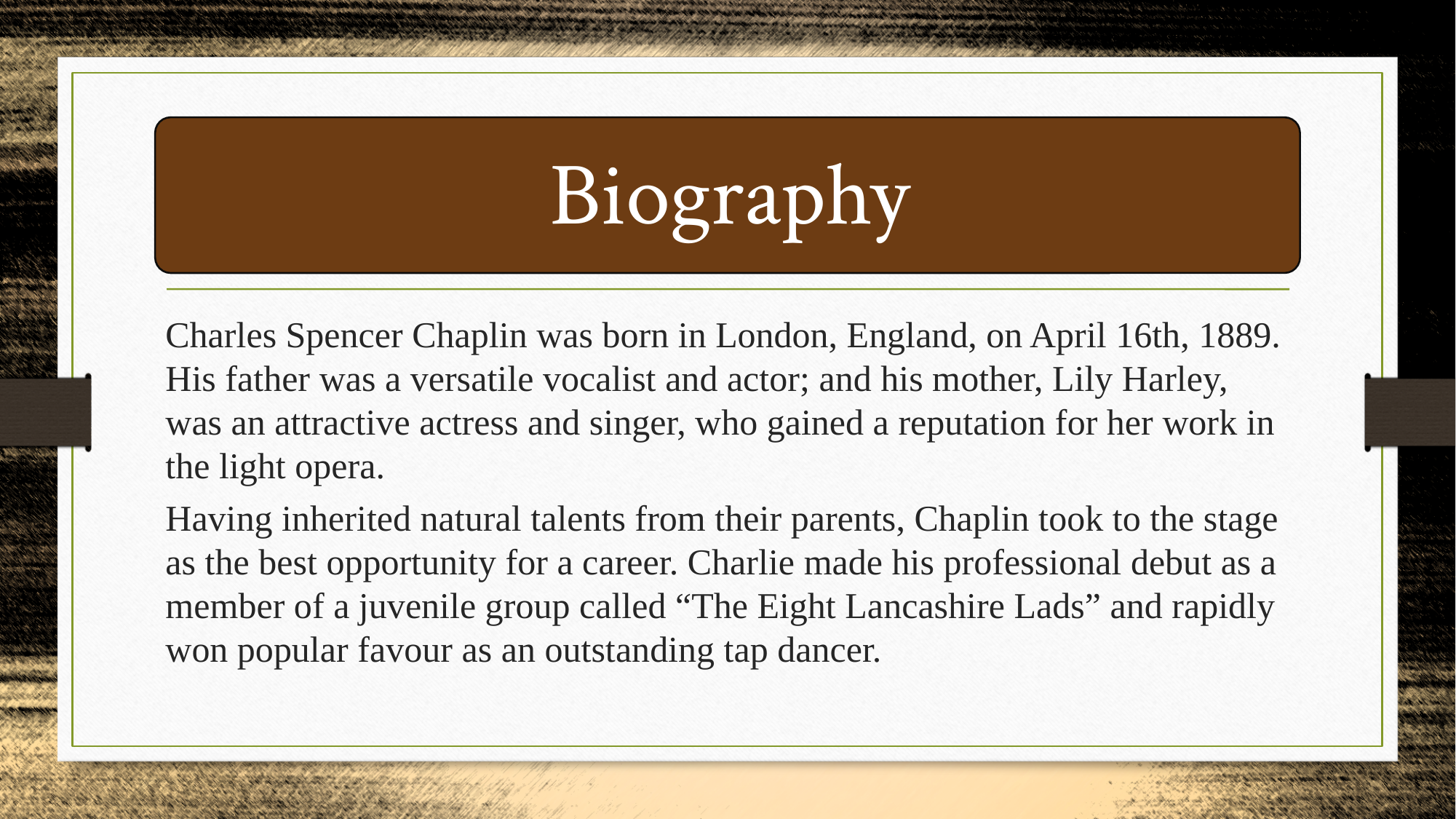

Biography

Charles Spencer Chaplin was born in London, England, on April 16th, 1889. His father was a versatile vocalist and actor; and his mother, Lily Harley, was an attractive actress and singer, who gained a reputation for her work in the light opera.
Having inherited natural talents from their parents, Chaplin took to the stage as the best opportunity for a career. Charlie made his professional debut as a member of a juvenile group called “The Eight Lancashire Lads” and rapidly won popular favour as an outstanding tap dancer.